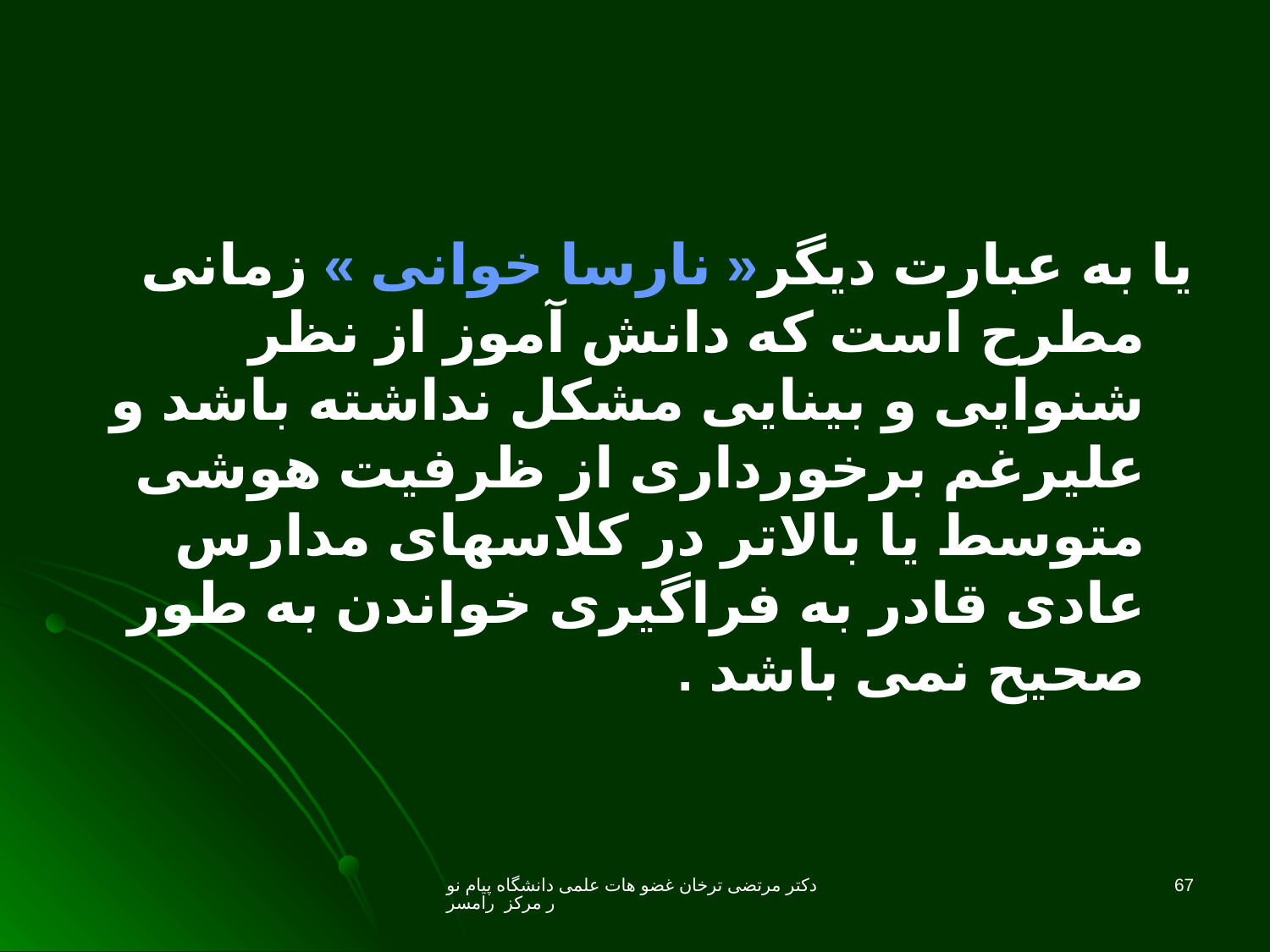

یا به عبارت دیگر« نارسا خوانی » زمانی مطرح است که دانش آموز از نظر شنوایی و بینایی مشکل نداشته باشد و علیرغم برخورداری از ظرفیت هوشی متوسط یا بالاتر در کلاسهای مدارس عادی قادر به فراگیری خواندن به طور صحیح نمی باشد .
دکتر مرتضی ترخان غضو هات علمی دانشگاه پیام نور مرکز رامسر
67